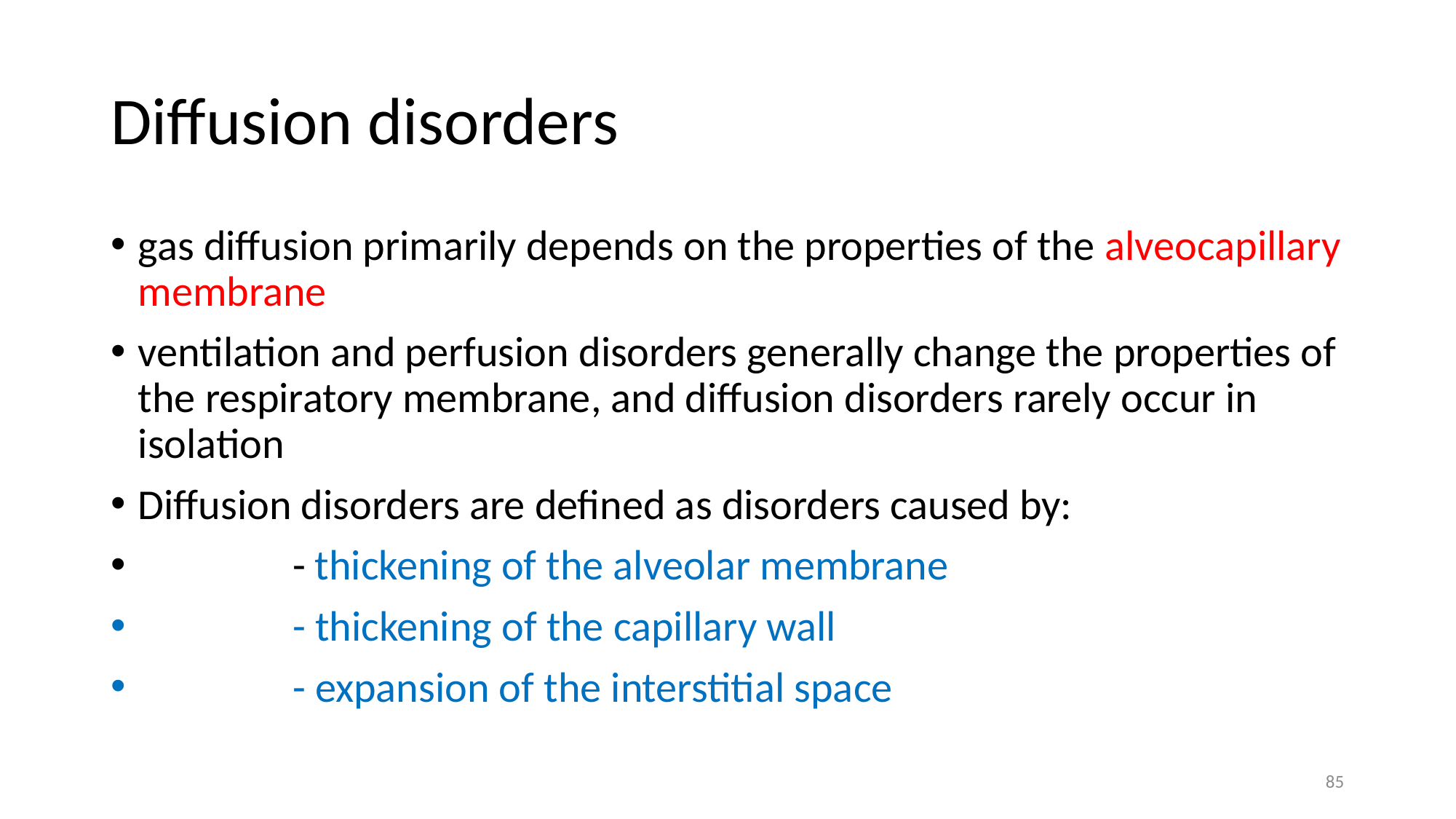

# Diffusion disorders
gas diffusion primarily depends on the properties of the alveocapillary membrane
ventilation and perfusion disorders generally change the properties of the respiratory membrane, and diffusion disorders rarely occur in isolation
Diffusion disorders are defined as disorders caused by:
                - thickening of the alveolar membrane
                - thickening of the capillary wall
                - expansion of the interstitial space
85